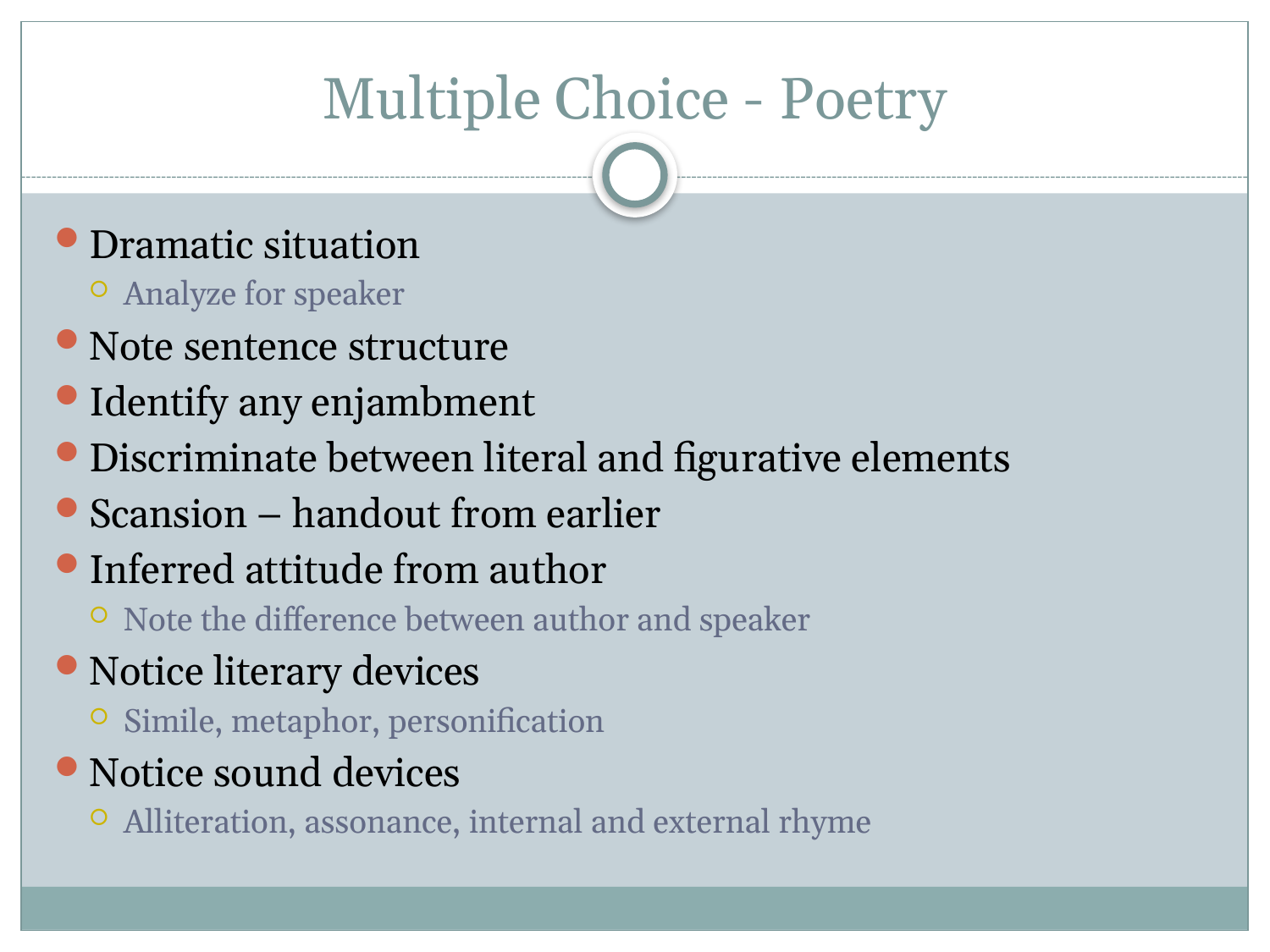

# Multiple Choice - Poetry
Dramatic situation
Analyze for speaker
Note sentence structure
Identify any enjambment
Discriminate between literal and figurative elements
Scansion – handout from earlier
Inferred attitude from author
Note the difference between author and speaker
Notice literary devices
Simile, metaphor, personification
Notice sound devices
Alliteration, assonance, internal and external rhyme